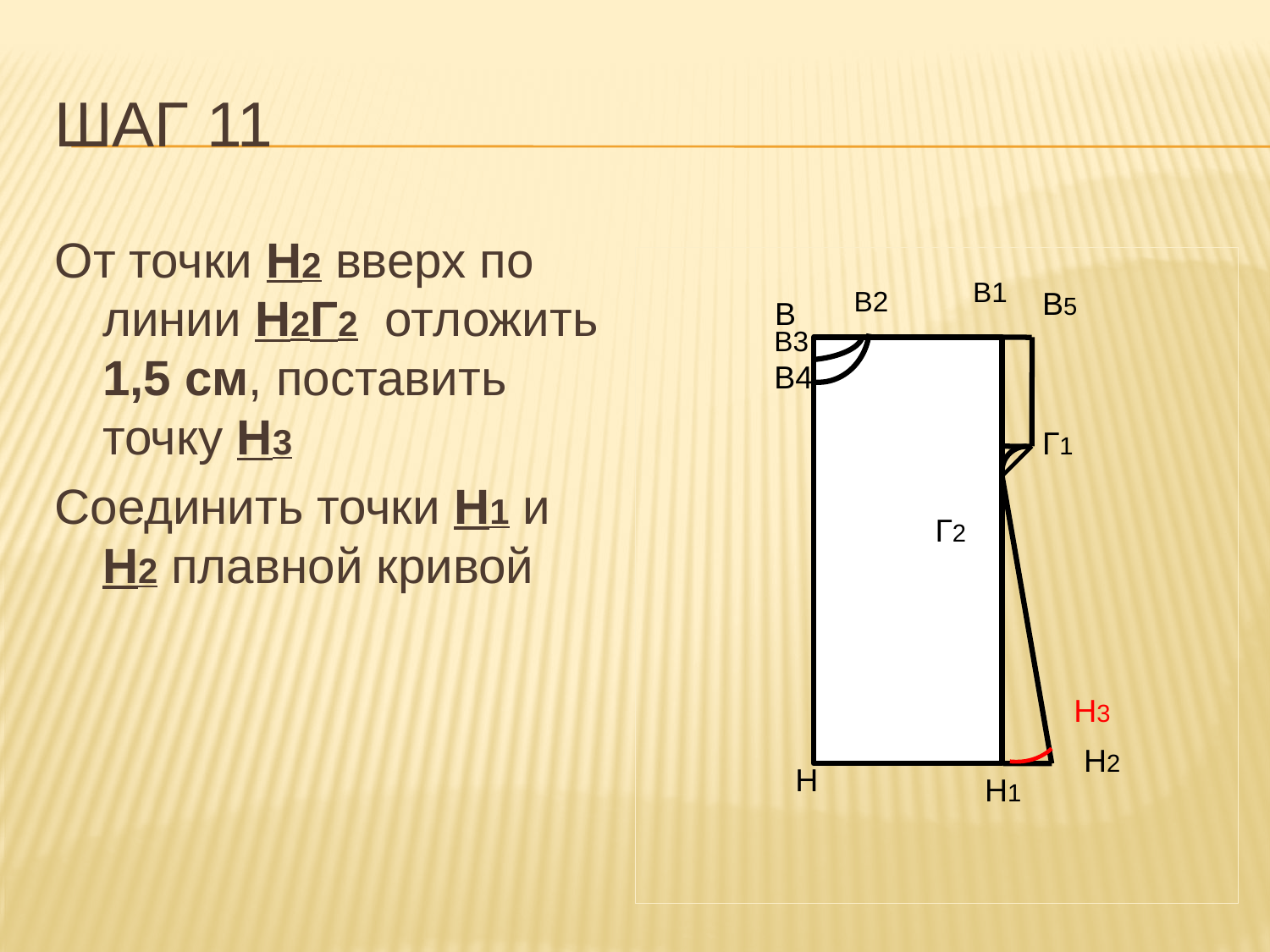

# Шаг 11

От точки Н2 вверх по линии Н2Г2  отложить 1,5 см, поставить  точку Н3
Соединить точки Н1 и Н2 плавной кривой

В1

В2
В5

В
В3
В4
ГГ
Г1

  Г2

Н3
Н2
Н
Н1